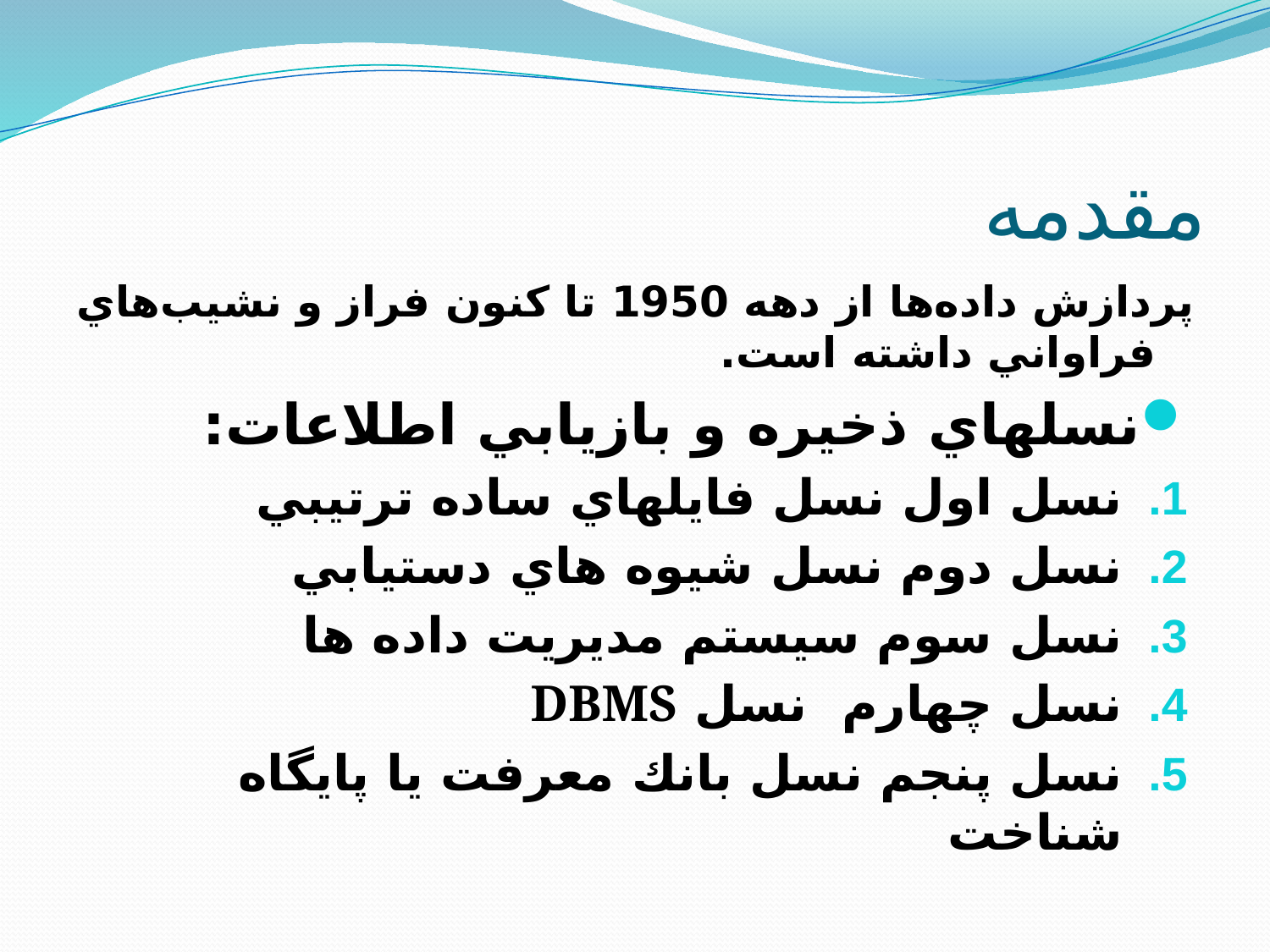

# مقدمه
پردازش داده‌ها از دهه 1950 تا کنون فراز و نشيب‌هاي فراواني داشته است.
نسلهاي ذخيره و بازيابي اطلاعات:
نسل اول نسل فايلهاي ساده ترتيبي
نسل دوم نسل شيوه هاي دستيابي
نسل سوم سيستم مديريت داده ها
نسل چهارم  نسل DBMS
نسل پنجم نسل بانك معرفت يا پايگاه شناخت